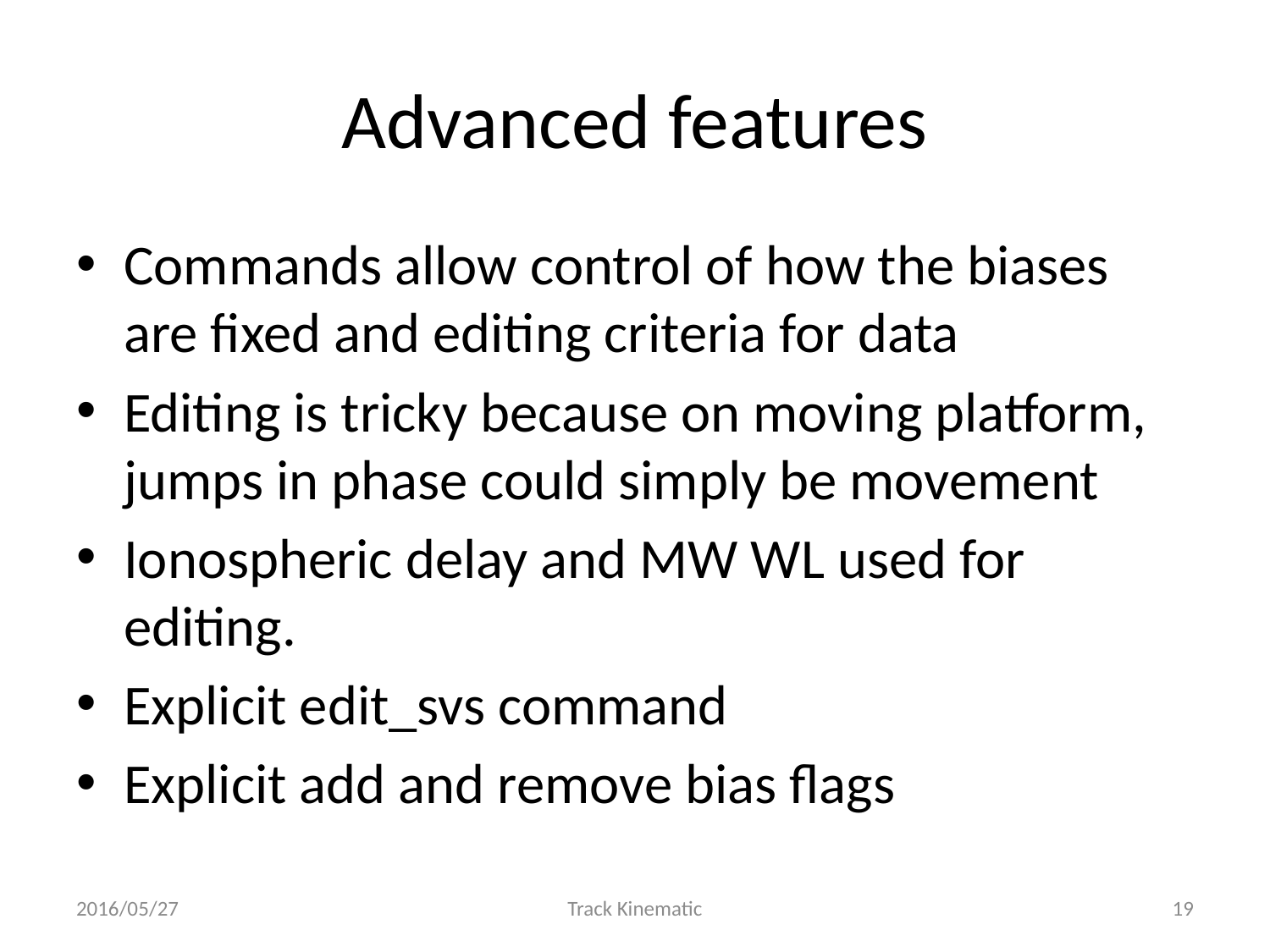

# Advanced features
Commands allow control of how the biases are fixed and editing criteria for data
Editing is tricky because on moving platform, jumps in phase could simply be movement
Ionospheric delay and MW WL used for editing.
Explicit edit_svs command
Explicit add and remove bias flags
2016/05/27
Track Kinematic
19